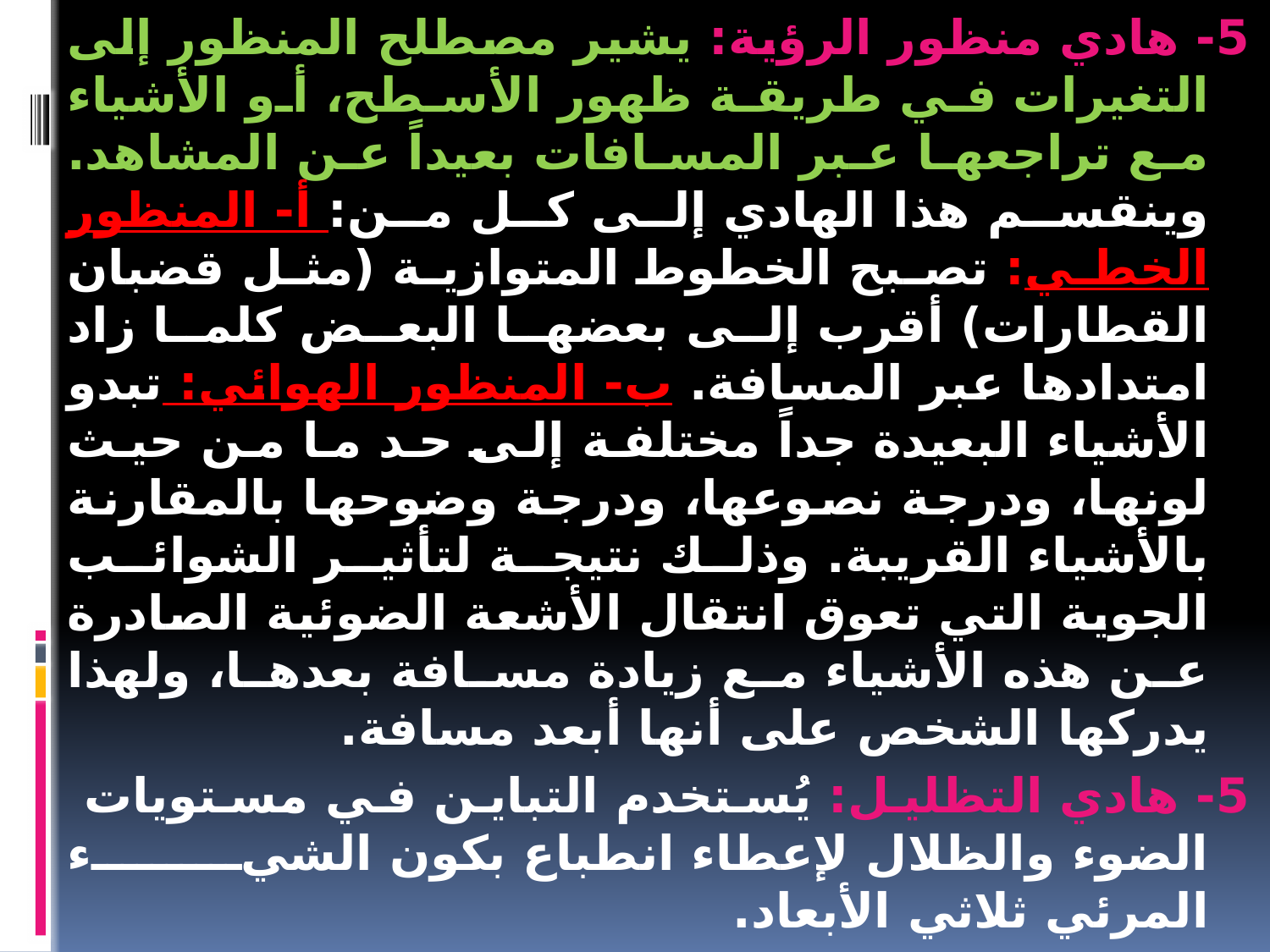

5- هادي منظور الرؤية: يشير مصطلح المنظور إلى التغيرات في طريقة ظهور الأسطح، أو الأشياء مع تراجعها عبر المسافات بعيداً عن المشاهد. وينقسم هذا الهادي إلى كل من: أ- المنظور الخطي: تصبح الخطوط المتوازية (مثل قضبان القطارات) أقرب إلى بعضها البعض كلما زاد امتدادها عبر المسافة. ب- المنظور الهوائي: تبدو الأشياء البعيدة جداً مختلفة إلى حد ما من حيث لونها، ودرجة نصوعها، ودرجة وضوحها بالمقارنة بالأشياء القريبة. وذلك نتيجة لتأثير الشوائب الجوية التي تعوق انتقال الأشعة الضوئية الصادرة عن هذه الأشياء مع زيادة مسافة بعدها، ولهذا يدركها الشخص على أنها أبعد مسافة.
5- هادي التظليل: يُستخدم التباين في مستويات  الضوء والظلال لإعطاء انطباع بكون الشيء المرئي ثلاثي الأبعاد.